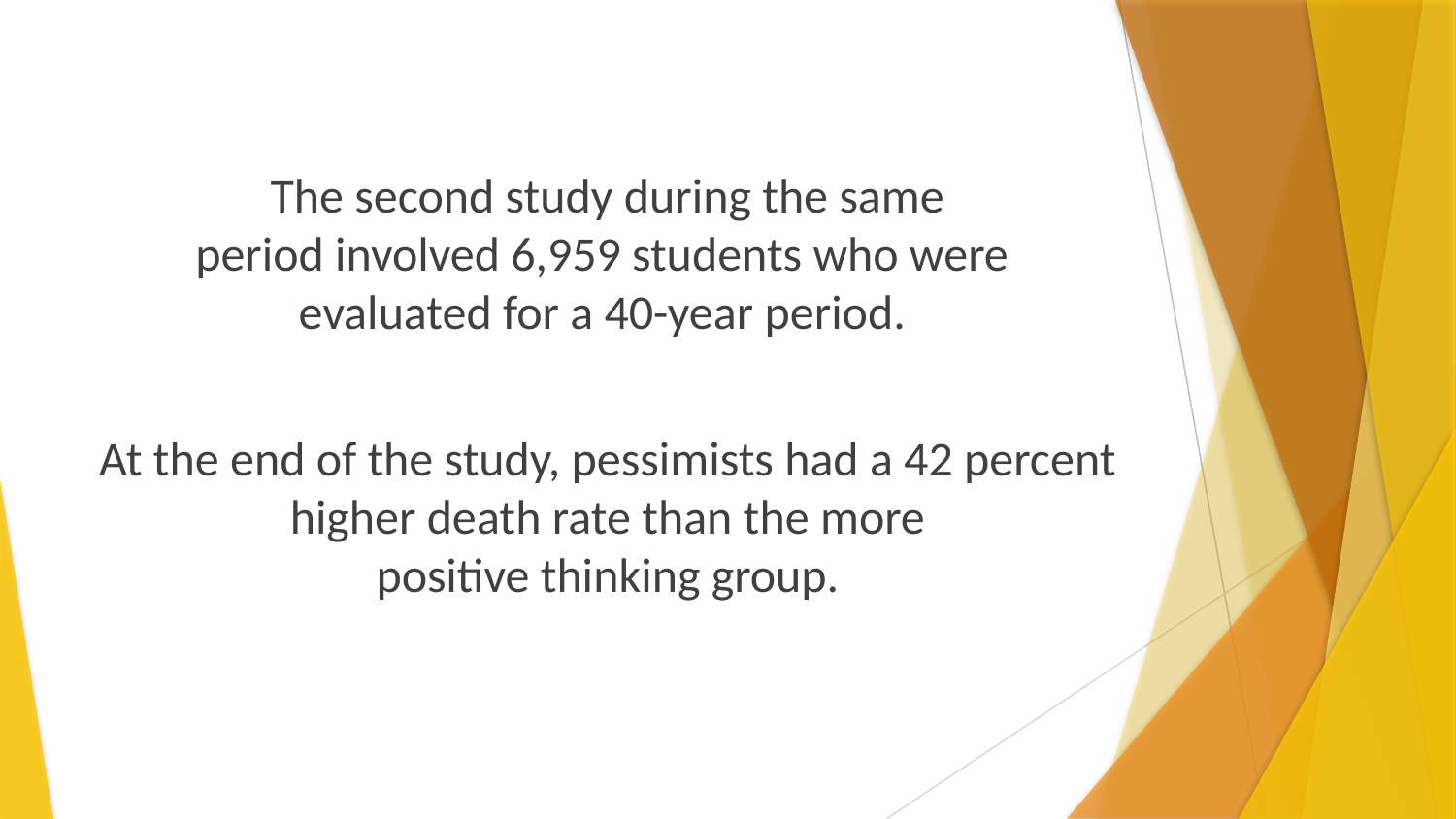

The second study during the same
period involved 6,959 students who were
evaluated for a 40-year period.

At the end of the study, pessimists had a 42 percent higher death rate than the more
positive thinking group.